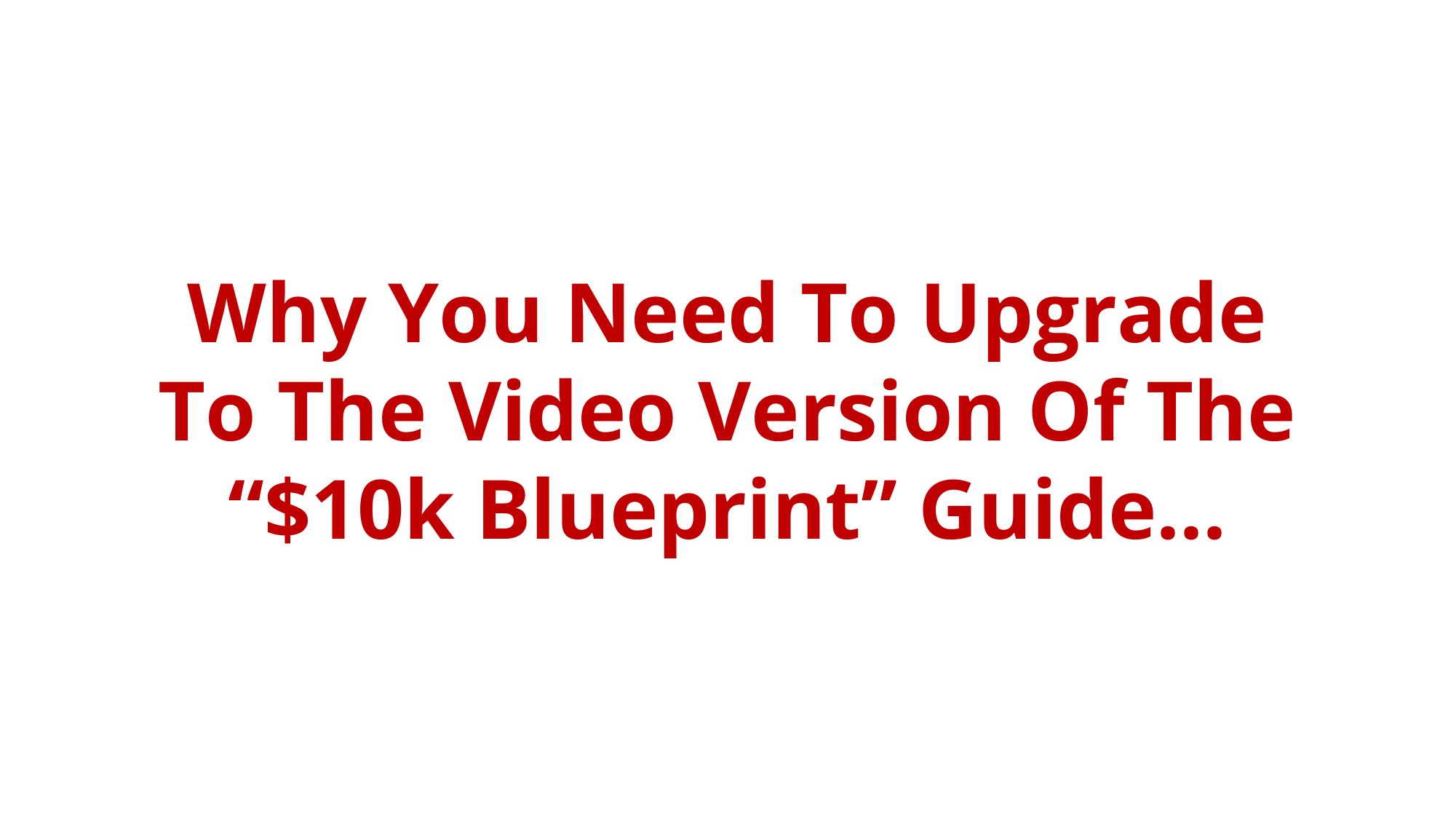

Why You Need To Upgrade To The Video Version Of The “$10k Blueprint” Guide...